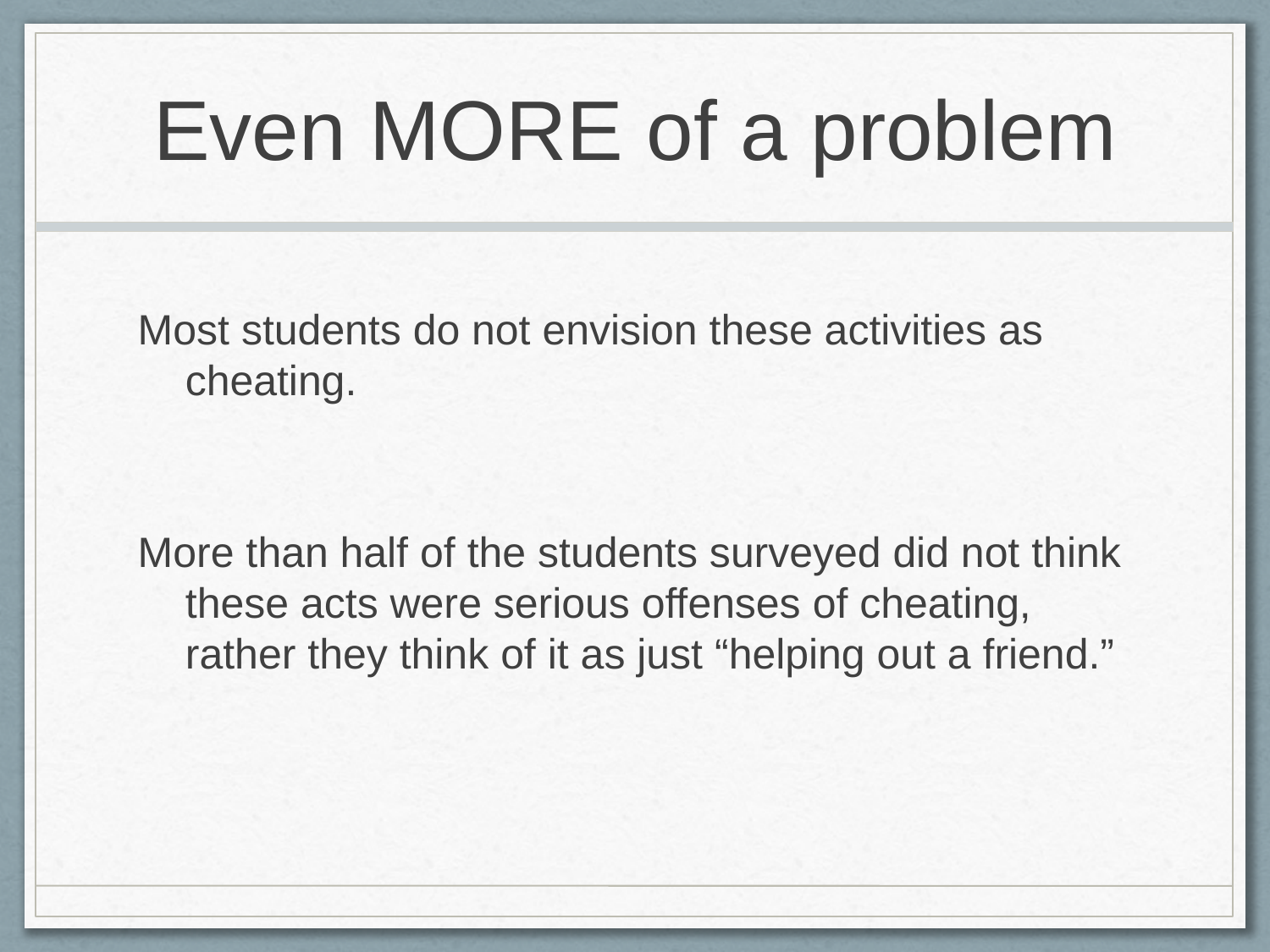

# Even MORE of a problem
Most students do not envision these activities as cheating.

More than half of the students surveyed did not think these acts were serious offenses of cheating, rather they think of it as just “helping out a friend.”